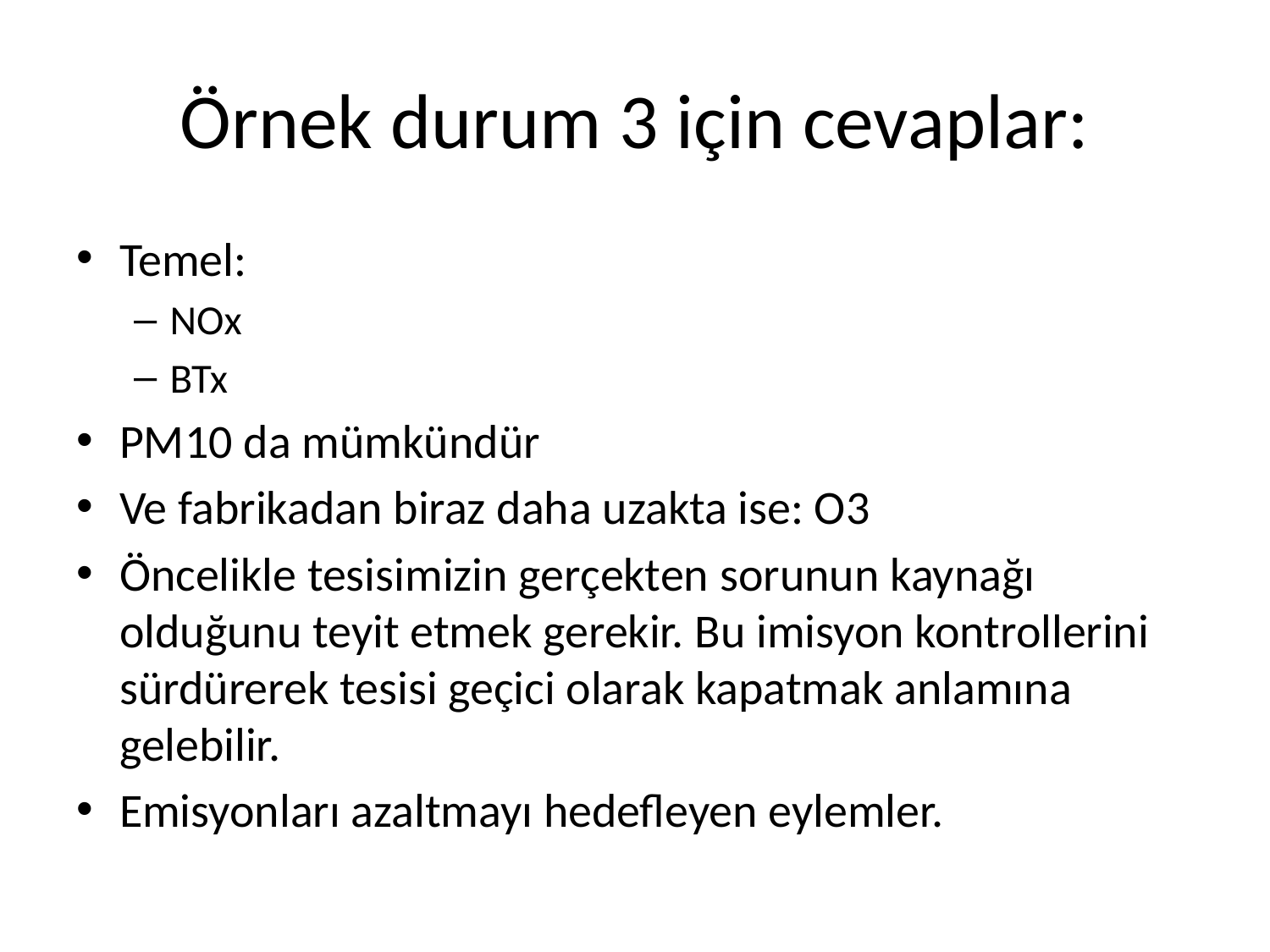

# Örnek durum 3 için cevaplar:
Temel:
NOx
BTx
PM10 da mümkündür
Ve fabrikadan biraz daha uzakta ise: O3
Öncelikle tesisimizin gerçekten sorunun kaynağı olduğunu teyit etmek gerekir. Bu imisyon kontrollerini sürdürerek tesisi geçici olarak kapatmak anlamına gelebilir.
Emisyonları azaltmayı hedefleyen eylemler.